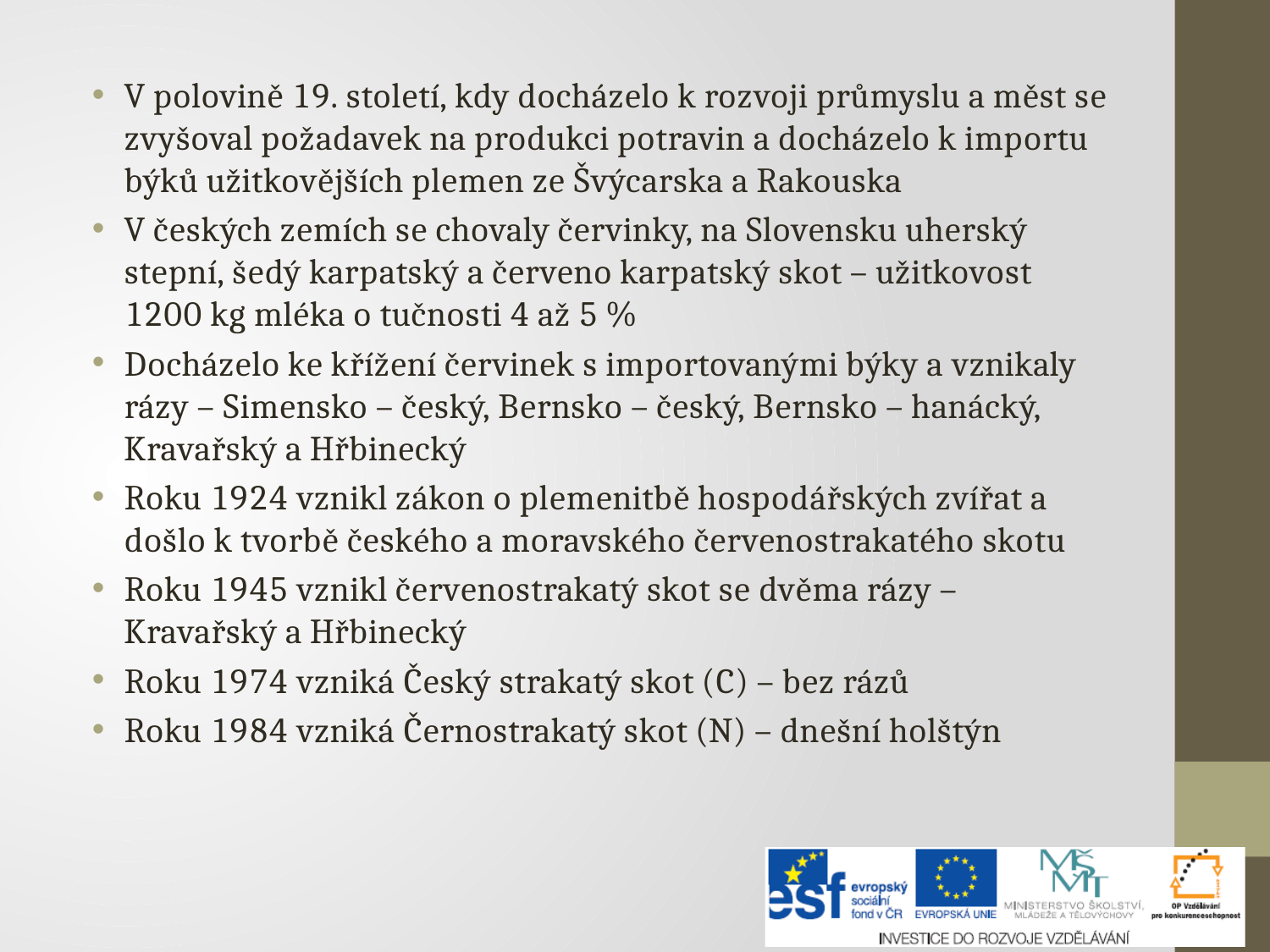

V polovině 19. století, kdy docházelo k rozvoji průmyslu a měst se zvyšoval požadavek na produkci potravin a docházelo k importu býků užitkovějších plemen ze Švýcarska a Rakouska
V českých zemích se chovaly červinky, na Slovensku uherský stepní, šedý karpatský a červeno karpatský skot – užitkovost 1200 kg mléka o tučnosti 4 až 5 %
Docházelo ke křížení červinek s importovanými býky a vznikaly rázy – Simensko – český, Bernsko – český, Bernsko – hanácký, Kravařský a Hřbinecký
Roku 1924 vznikl zákon o plemenitbě hospodářských zvířat a došlo k tvorbě českého a moravského červenostrakatého skotu
Roku 1945 vznikl červenostrakatý skot se dvěma rázy – Kravařský a Hřbinecký
Roku 1974 vzniká Český strakatý skot (C) – bez rázů
Roku 1984 vzniká Černostrakatý skot (N) – dnešní holštýn